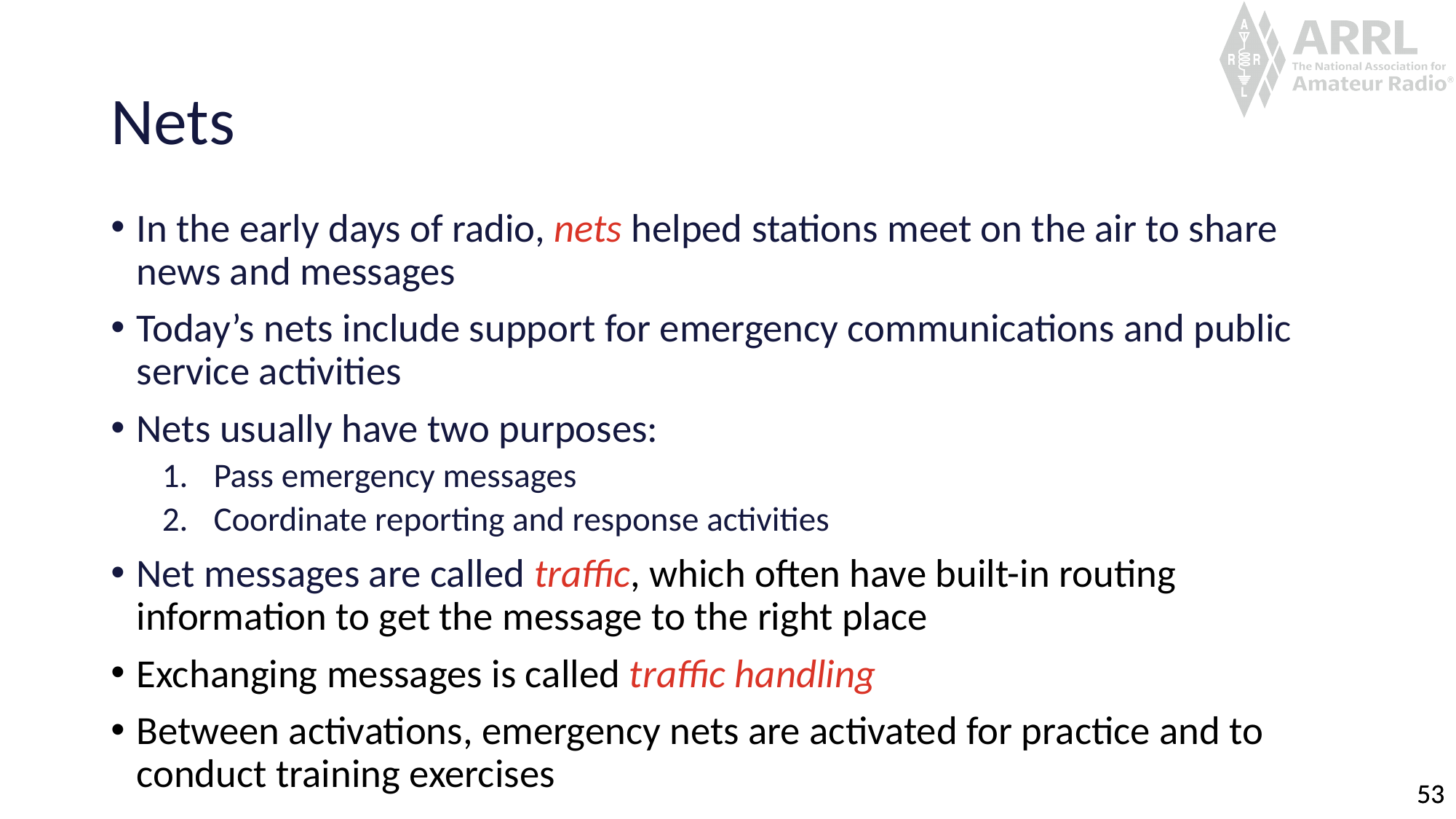

# Nets
In the early days of radio, nets helped stations meet on the air to share news and messages
Today’s nets include support for emergency communications and public service activities
Nets usually have two purposes:
Pass emergency messages
Coordinate reporting and response activities
Net messages are called traffic, which often have built-in routing information to get the message to the right place
Exchanging messages is called traffic handling
Between activations, emergency nets are activated for practice and to conduct training exercises